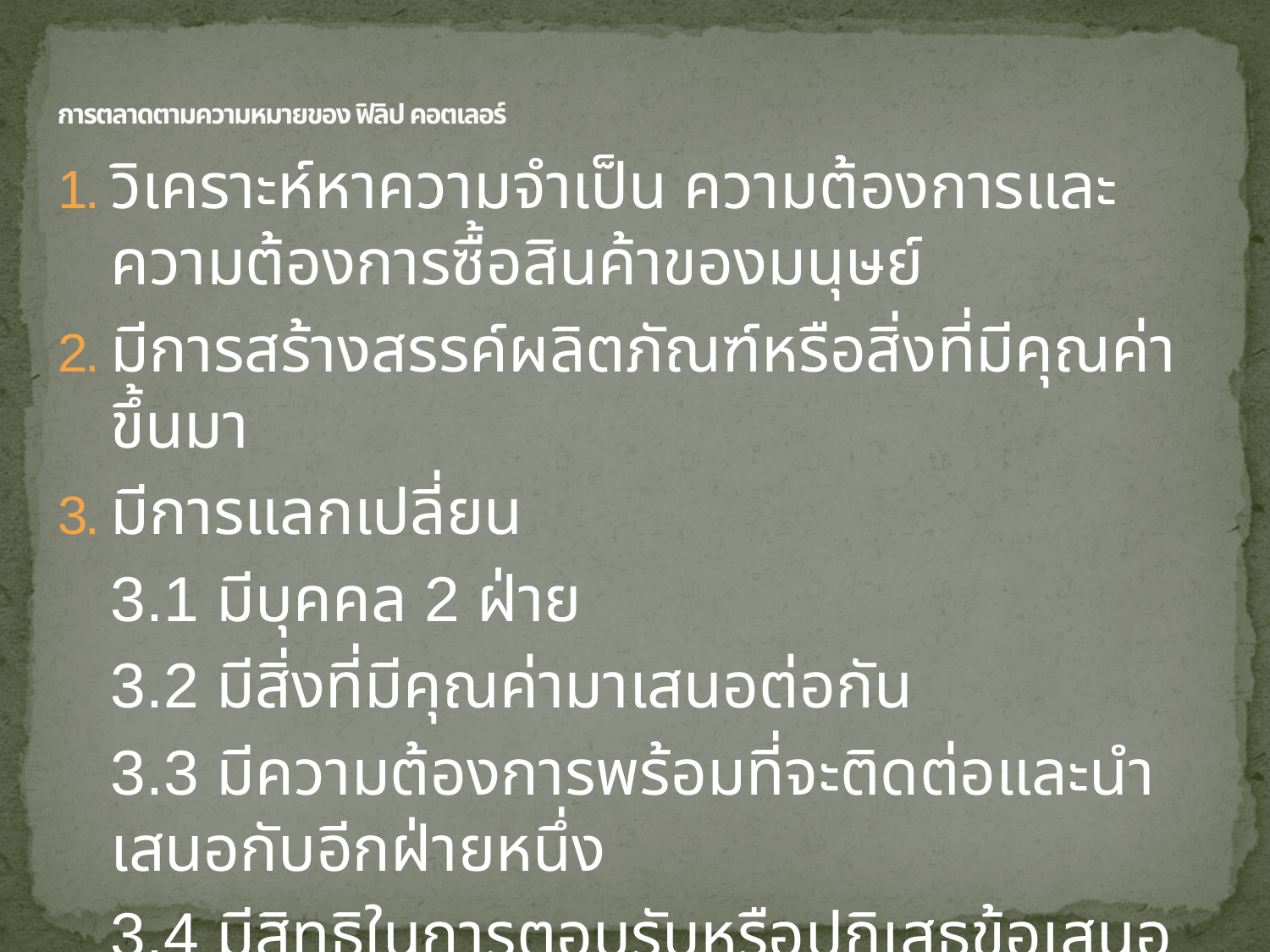

# การตลาดตามความหมายของ ฟิลิป คอตเลอร์
วิเคราะห์หาความจำเป็น ความต้องการและความต้องการซื้อสินค้าของมนุษย์
มีการสร้างสรรค์ผลิตภัณฑ์หรือสิ่งที่มีคุณค่าขึ้นมา
มีการแลกเปลี่ยน
	3.1 มีบุคคล 2 ฝ่าย
 	3.2 มีสิ่งที่มีคุณค่ามาเสนอต่อกัน
	3.3 มีความต้องการพร้อมที่จะติดต่อและนำเสนอกับอีกฝ่ายหนึ่ง
	3.4 มีสิทธิในการตอบรับหรือปฏิเสธข้อเสนอของอีกฝ่ายหนึ่งได้
	3.5 มีความสมเหตุสมผล